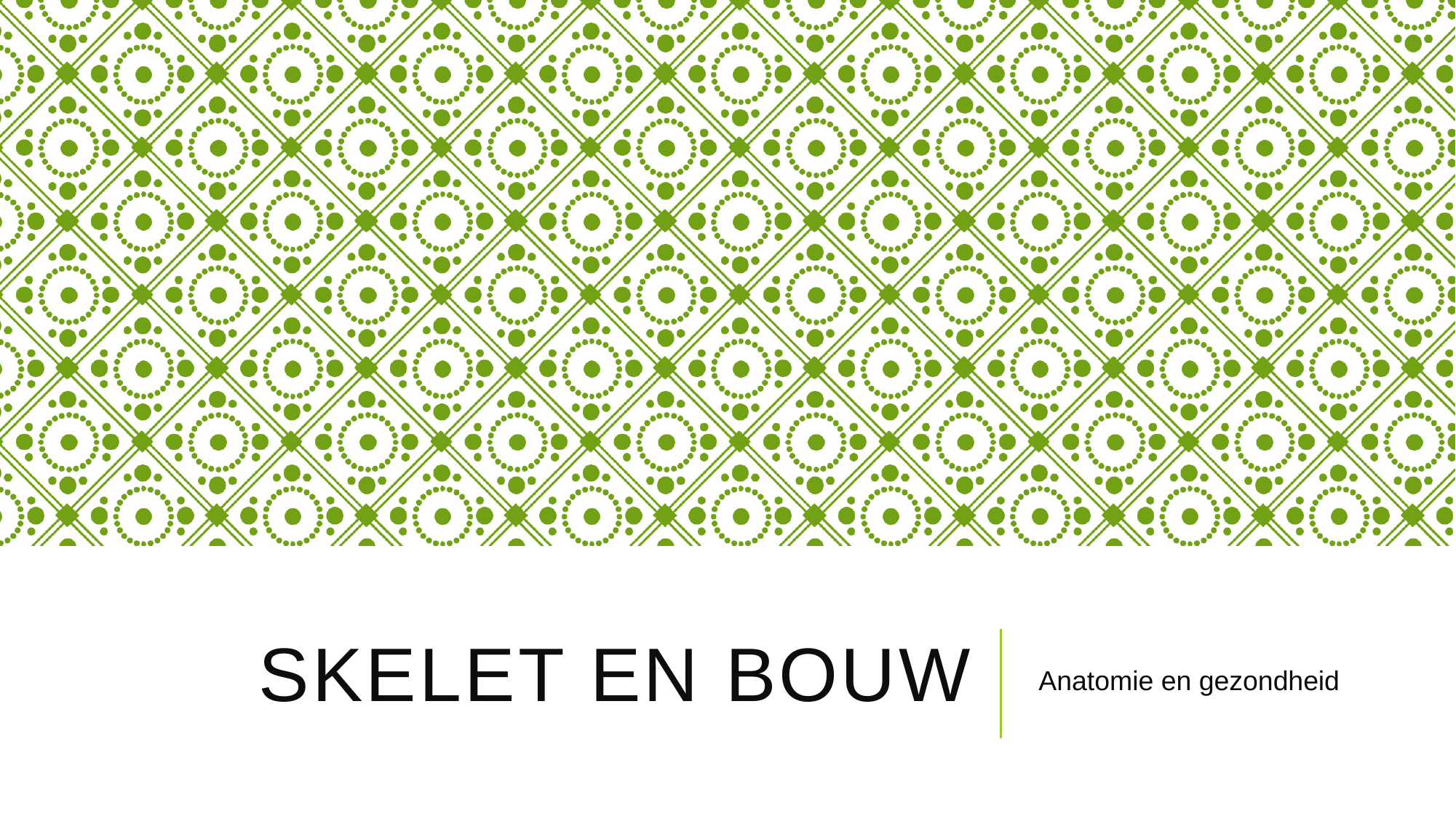

# Skelet en bouw
Anatomie en gezondheid